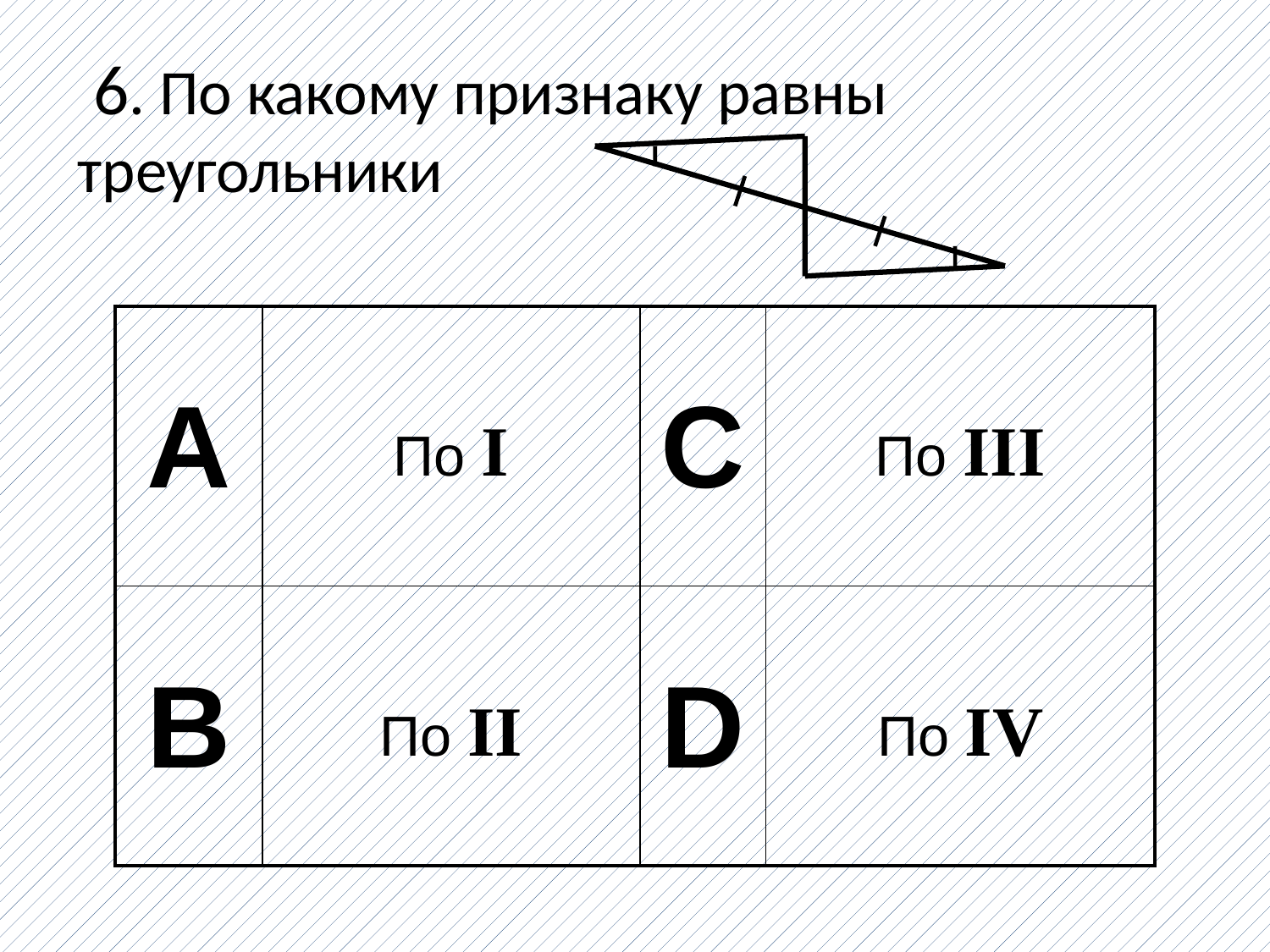

6. По какому признаку равны треугольники

| А | По I | C | По III |
| --- | --- | --- | --- |
| B | По II | D | По IV |